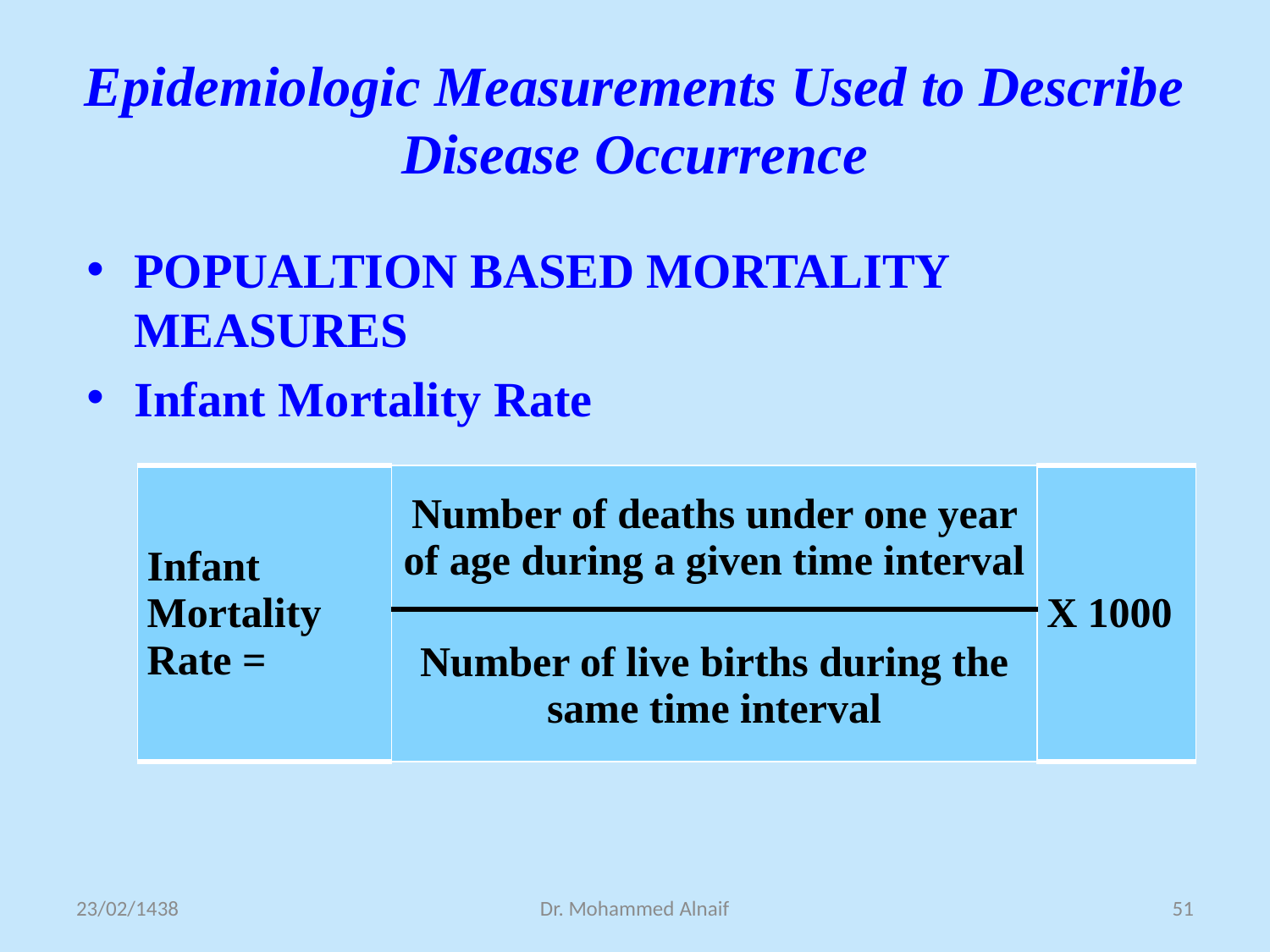

# Epidemiologic Measurements Used to Describe Disease Occurrence
POPUALTION BASED MORTALITY MEASURES
Infant Mortality Rate

| Infant Mortality Rate = | Number of deaths under one year of age during a given time interval | X 1000 |
| --- | --- | --- |
|  | Number of live births during the same time interval |  |
23/02/1438
Dr. Mohammed Alnaif
51